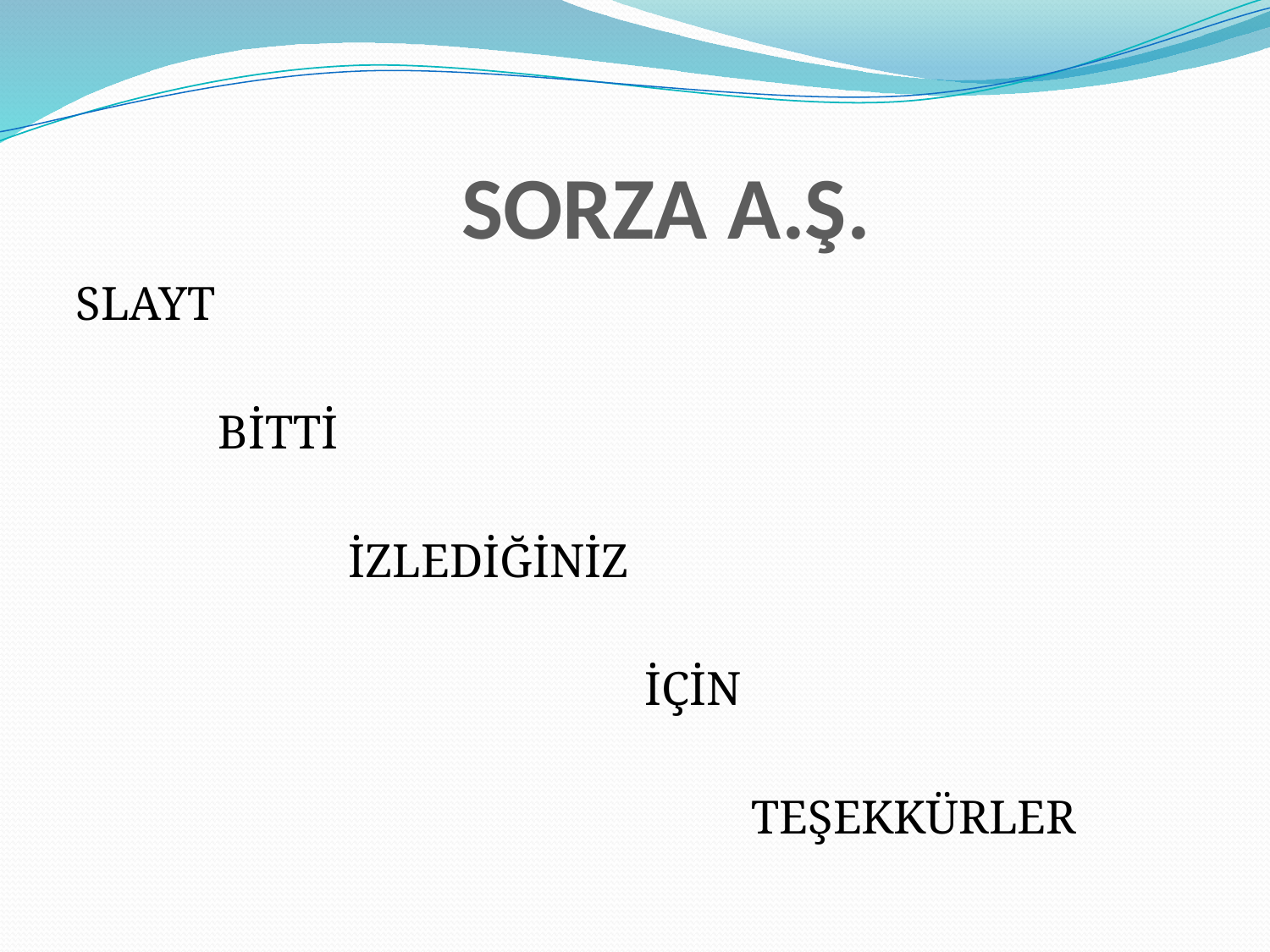

# SORZA A.Ş.
SLAYT

            BİTTİ

                       İZLEDİĞİNİZ

                                                İÇİN

                                                         TEŞEKKÜRLER